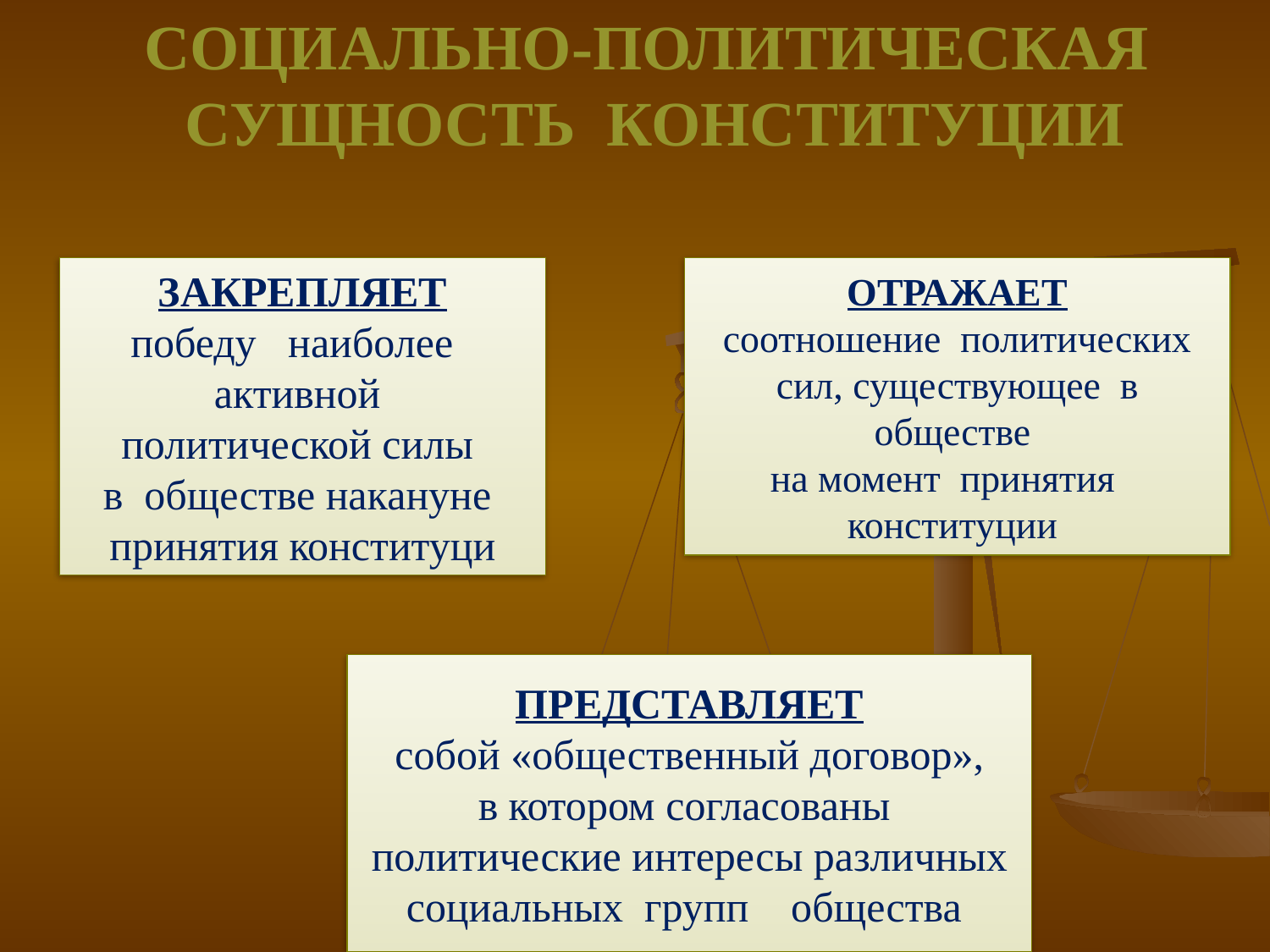

СОЦИАЛЬНО-ПОЛИТИЧЕСКАЯ  СУЩНОСТЬ  КОНСТИТУЦИИ
ЗАКРЕПЛЯЕТ
победу   наиболее   активной
политической силы
в  обществе накануне
принятия конституци
ОТРАЖАЕТ
  соотношение  политических
сил, существующее  в обществе
на момент  принятия
конституции
ПРЕДСТАВЛЯЕТ
собой «общественный договор»,
в котором согласованы
политические интересы различных
социальных  групп    общества